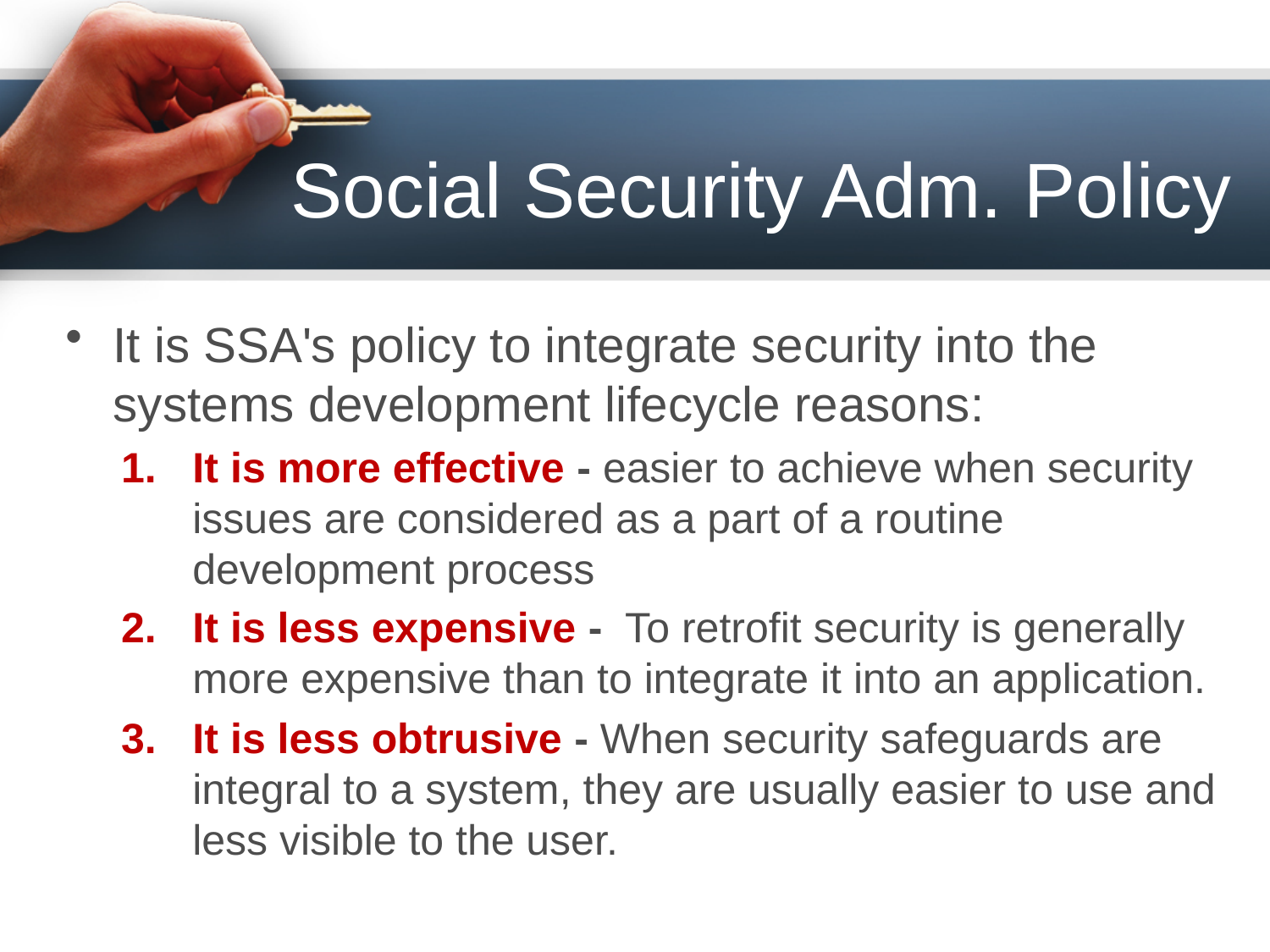

# Social Security Adm. Policy
It is SSA's policy to integrate security into the systems development lifecycle reasons:
It is more effective - easier to achieve when security issues are considered as a part of a routine development process
It is less expensive -  To retrofit security is generally more expensive than to integrate it into an application.
It is less obtrusive - When security safeguards are integral to a system, they are usually easier to use and less visible to the user.